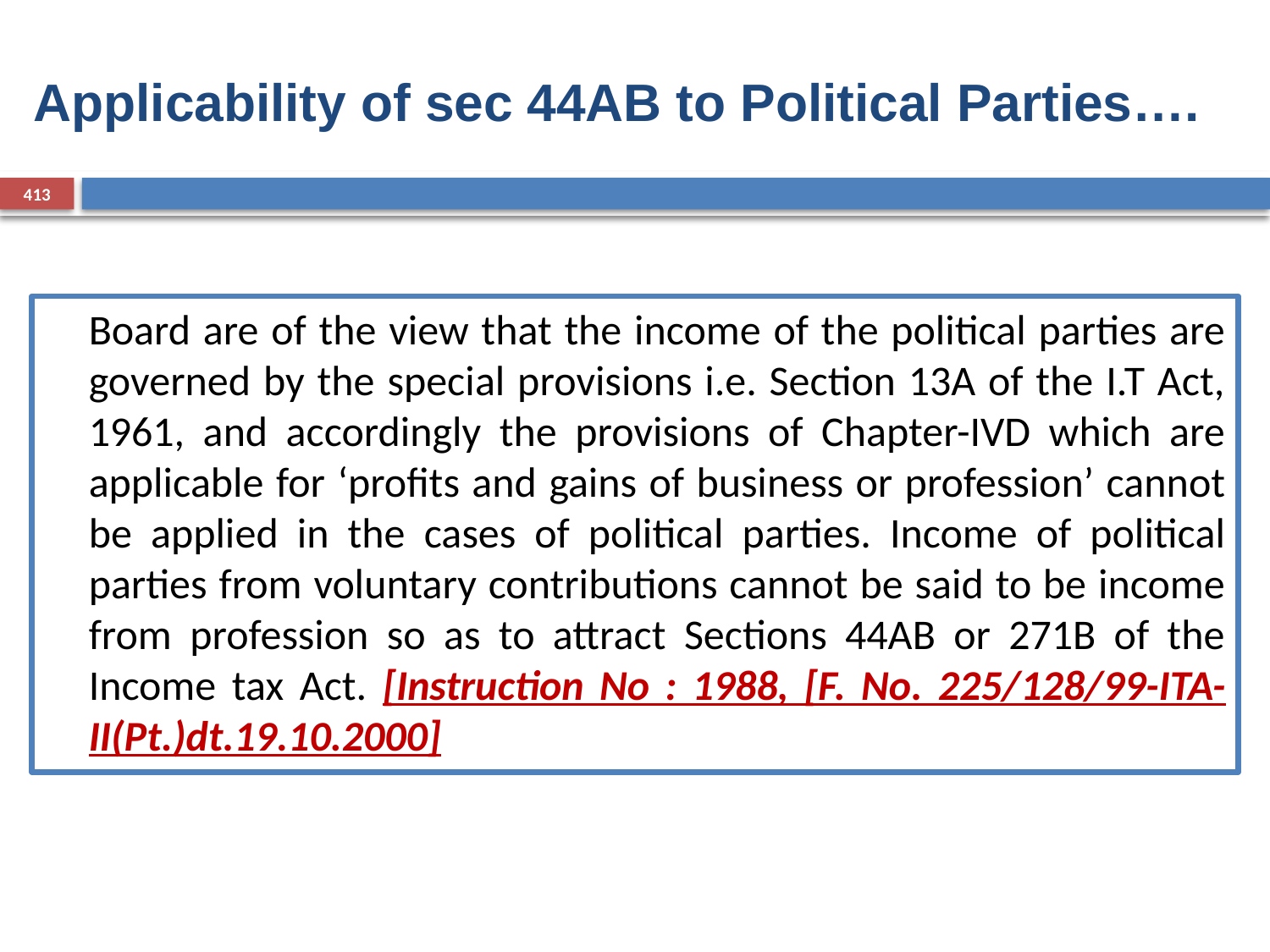

# Applicability of sec 44AB to Political Parties….
413
	Board are of the view that the income of the political parties are governed by the special provisions i.e. Section 13A of the I.T Act, 1961, and accordingly the provisions of Chapter-IVD which are applicable for ‘profits and gains of business or profession’ cannot be applied in the cases of political parties. Income of political parties from voluntary contributions cannot be said to be income from profession so as to attract Sections 44AB or 271B of the Income tax Act. [Instruction No : 1988, [F. No. 225/128/99-ITA-II(Pt.)dt.19.10.2000]